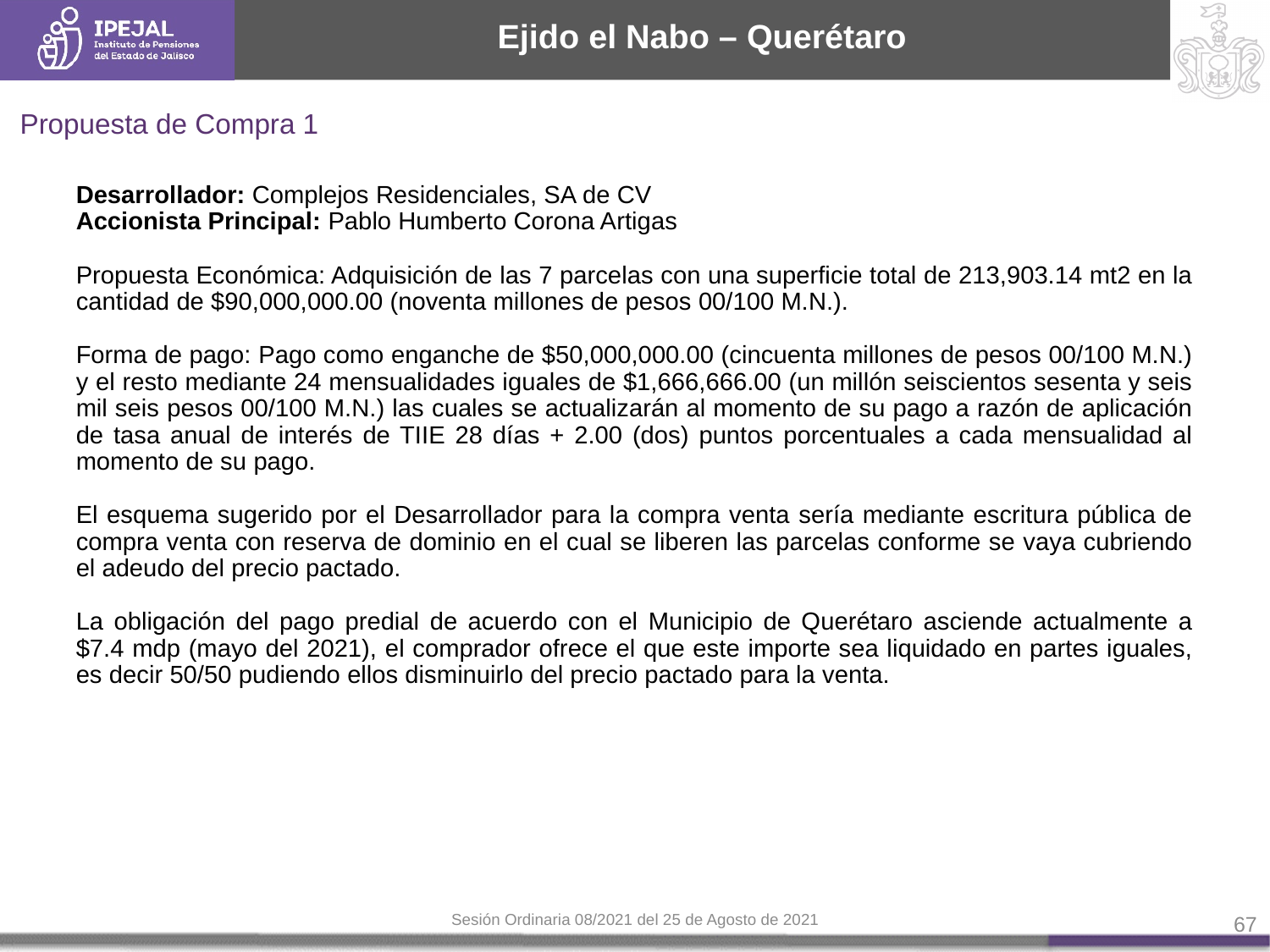

# Ejido el Nabo – Querétaro
Propuesta de Compra 1
Desarrollador: Complejos Residenciales, SA de CV
Accionista Principal: Pablo Humberto Corona Artigas

Propuesta Económica: Adquisición de las 7 parcelas con una superficie total de 213,903.14 mt2 en la cantidad de $90,000,000.00 (noventa millones de pesos 00/100 M.N.).

Forma de pago: Pago como enganche de $50,000,000.00 (cincuenta millones de pesos 00/100 M.N.) y el resto mediante 24 mensualidades iguales de $1,666,666.00 (un millón seiscientos sesenta y seis mil seis pesos 00/100 M.N.) las cuales se actualizarán al momento de su pago a razón de aplicación de tasa anual de interés de TIIE 28 días + 2.00 (dos) puntos porcentuales a cada mensualidad al momento de su pago.

El esquema sugerido por el Desarrollador para la compra venta sería mediante escritura pública de compra venta con reserva de dominio en el cual se liberen las parcelas conforme se vaya cubriendo el adeudo del precio pactado.

La obligación del pago predial de acuerdo con el Municipio de Querétaro asciende actualmente a $7.4 mdp (mayo del 2021), el comprador ofrece el que este importe sea liquidado en partes iguales, es decir 50/50 pudiendo ellos disminuirlo del precio pactado para la venta.

Sesión Ordinaria 08/2021 del 25 de Agosto de 2021
67